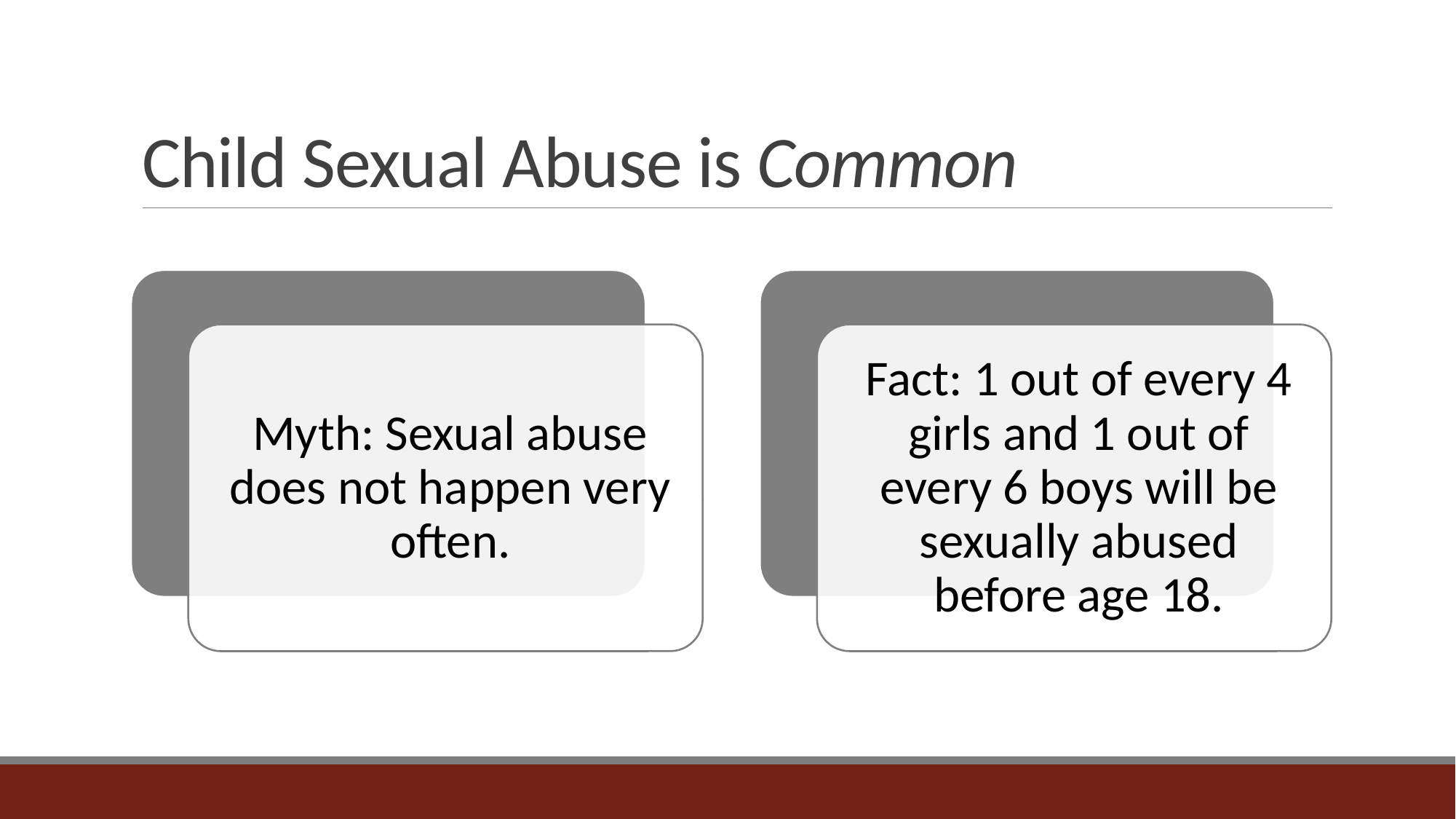

# Child Sexual Abuse is Common
Myth: Sexual abuse does not happen very often.
Fact: 1 out of every 4 girls and 1 out of every 6 boys will be sexually abused before age 18.